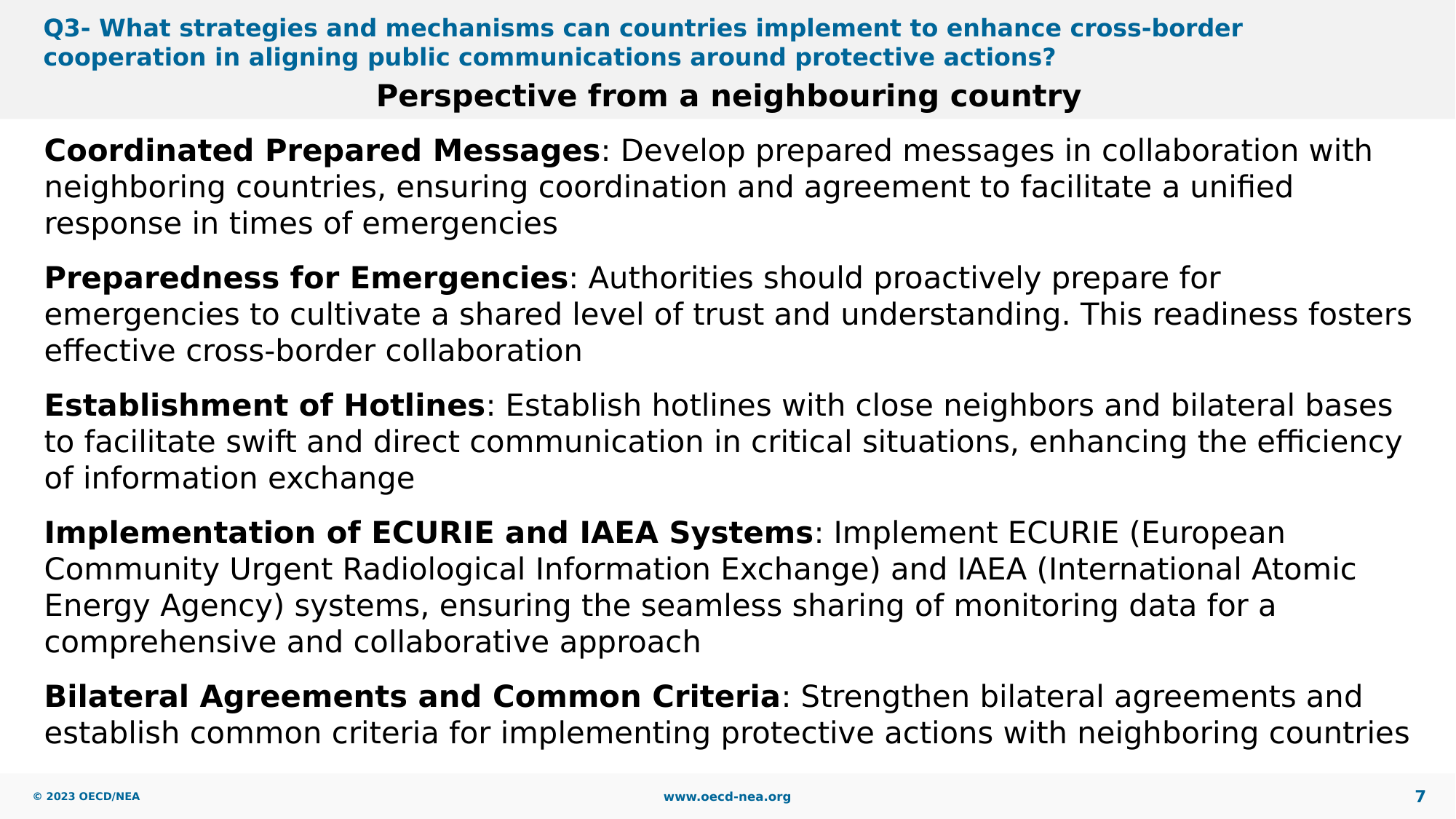

# Q3- What strategies and mechanisms can countries implement to enhance cross-border cooperation in aligning public communications around protective actions?
Perspective from a neighbouring country
Coordinated Prepared Messages: Develop prepared messages in collaboration with neighboring countries, ensuring coordination and agreement to facilitate a unified response in times of emergencies
Preparedness for Emergencies: Authorities should proactively prepare for emergencies to cultivate a shared level of trust and understanding. This readiness fosters effective cross-border collaboration
Establishment of Hotlines: Establish hotlines with close neighbors and bilateral bases to facilitate swift and direct communication in critical situations, enhancing the efficiency of information exchange
Implementation of ECURIE and IAEA Systems: Implement ECURIE (European Community Urgent Radiological Information Exchange) and IAEA (International Atomic Energy Agency) systems, ensuring the seamless sharing of monitoring data for a comprehensive and collaborative approach
Bilateral Agreements and Common Criteria: Strengthen bilateral agreements and establish common criteria for implementing protective actions with neighboring countries